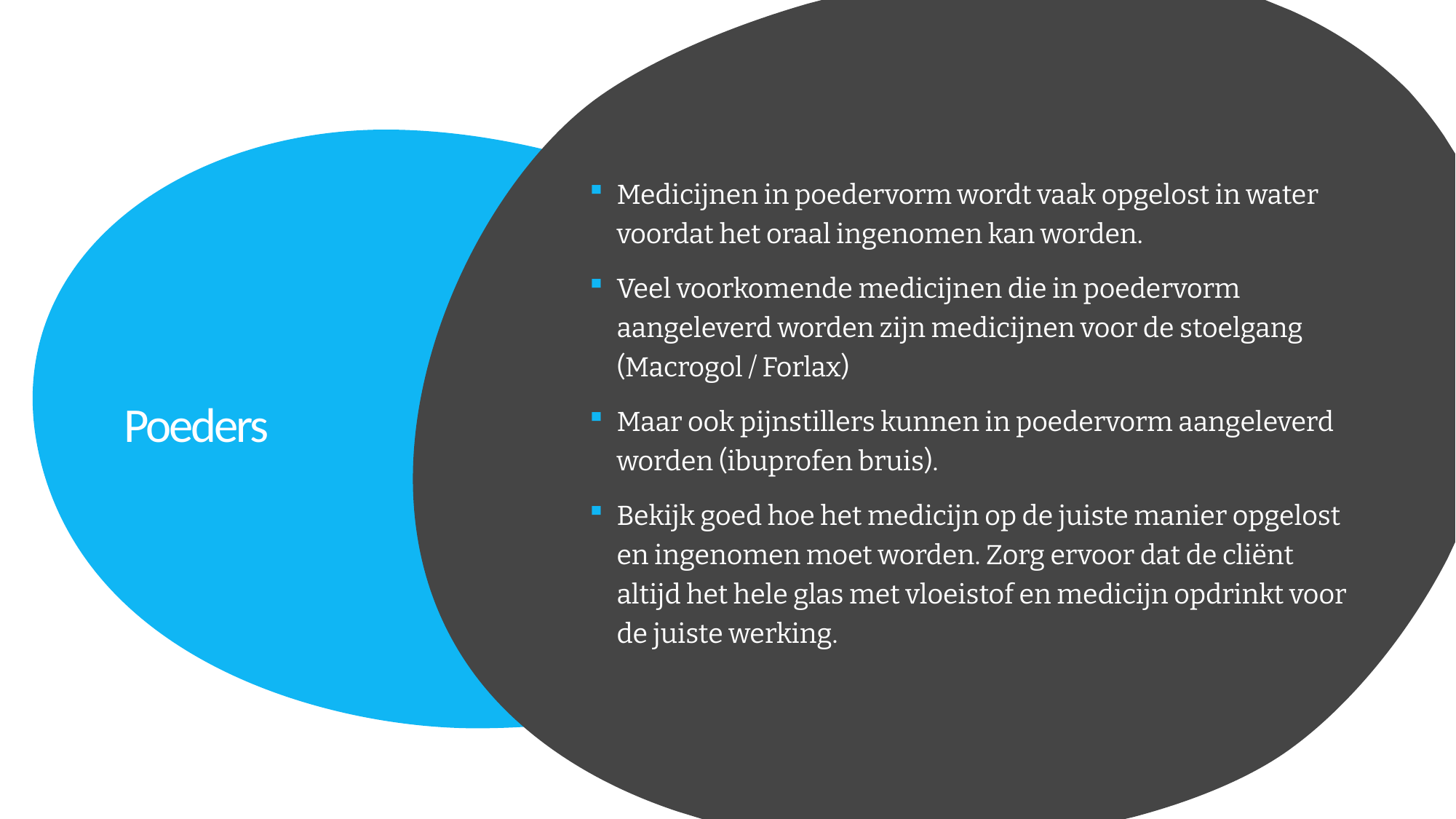

Medicijnen in poedervorm wordt vaak opgelost in water voordat het oraal ingenomen kan worden.
Veel voorkomende medicijnen die in poedervorm aangeleverd worden zijn medicijnen voor de stoelgang (Macrogol / Forlax)
Maar ook pijnstillers kunnen in poedervorm aangeleverd worden (ibuprofen bruis).
Bekijk goed hoe het medicijn op de juiste manier opgelost en ingenomen moet worden. Zorg ervoor dat de cliënt altijd het hele glas met vloeistof en medicijn opdrinkt voor de juiste werking.
# Poeders